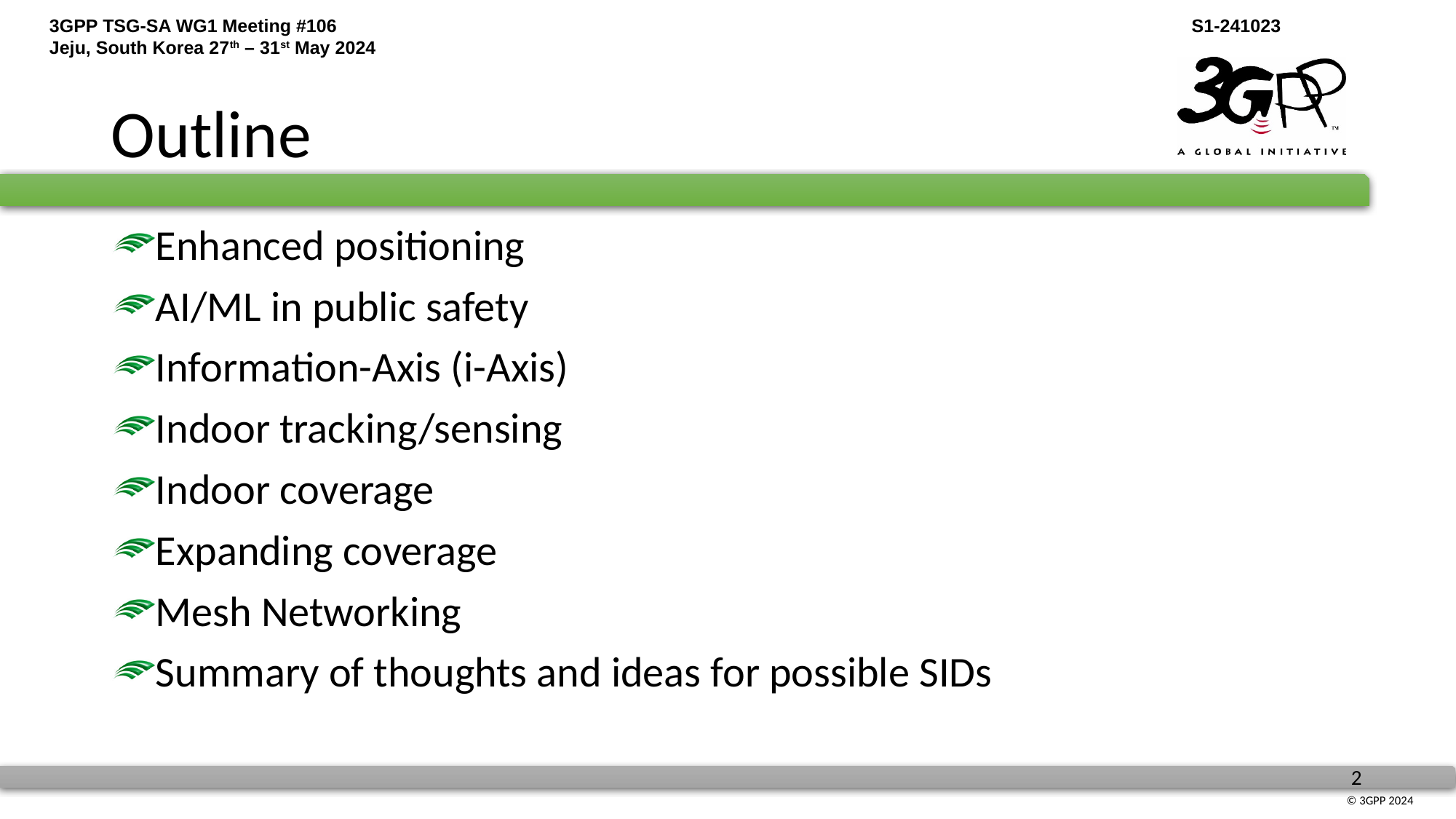

# Outline
Enhanced positioning
AI/ML in public safety
Information-Axis (i-Axis)
Indoor tracking/sensing
Indoor coverage
Expanding coverage
Mesh Networking
Summary of thoughts and ideas for possible SIDs